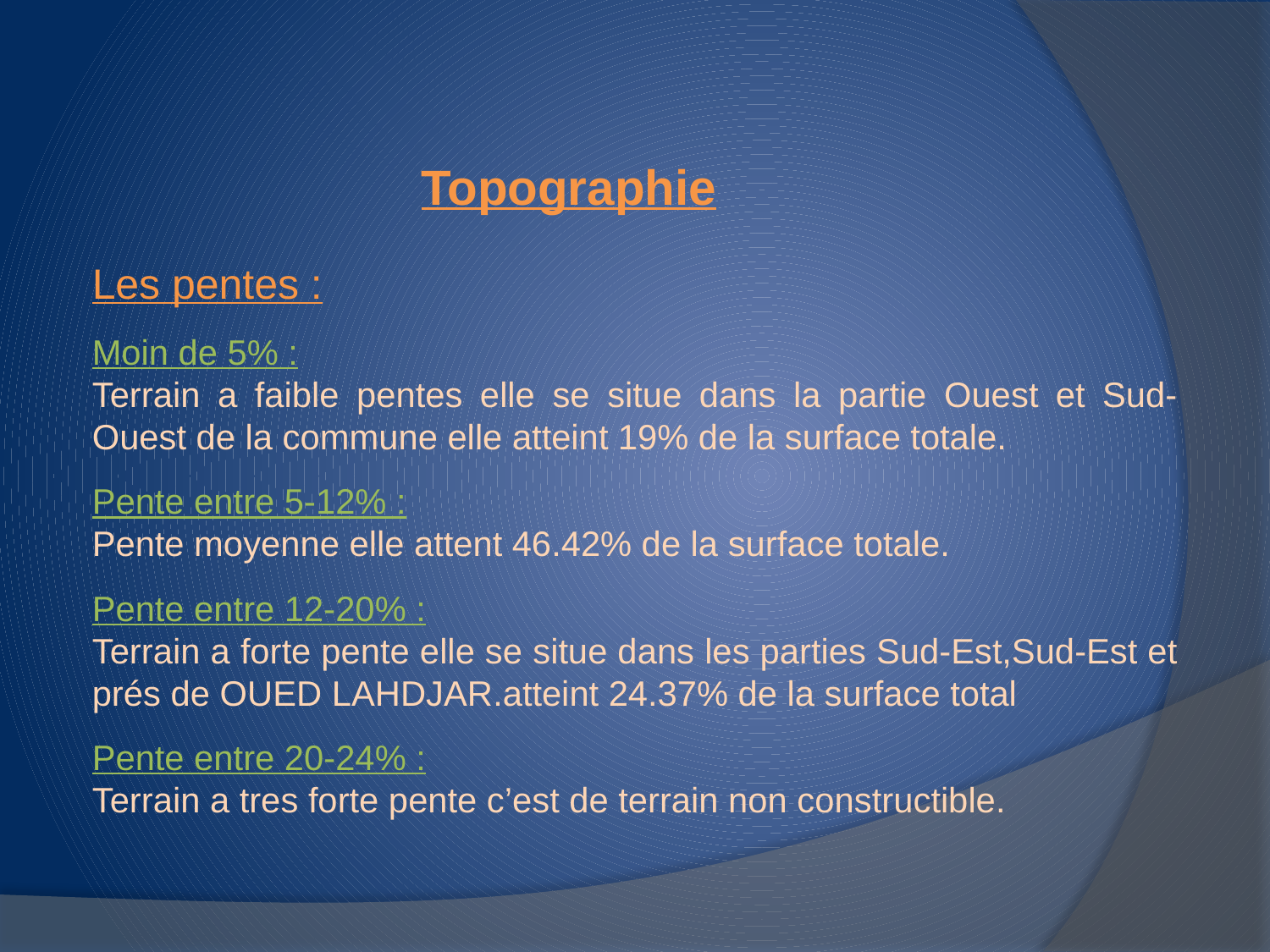

Topographie
Les pentes :

Moin de 5% :
Terrain a faible pentes elle se situe dans la partie Ouest et Sud-Ouest de la commune elle atteint 19% de la surface totale.

Pente entre 5-12% :
Pente moyenne elle attent 46.42% de la surface totale.

Pente entre 12-20% :
Terrain a forte pente elle se situe dans les parties Sud-Est,Sud-Est et prés de OUED LAHDJAR.atteint 24.37% de la surface total

Pente entre 20-24% :
Terrain a tres forte pente c’est de terrain non constructible.